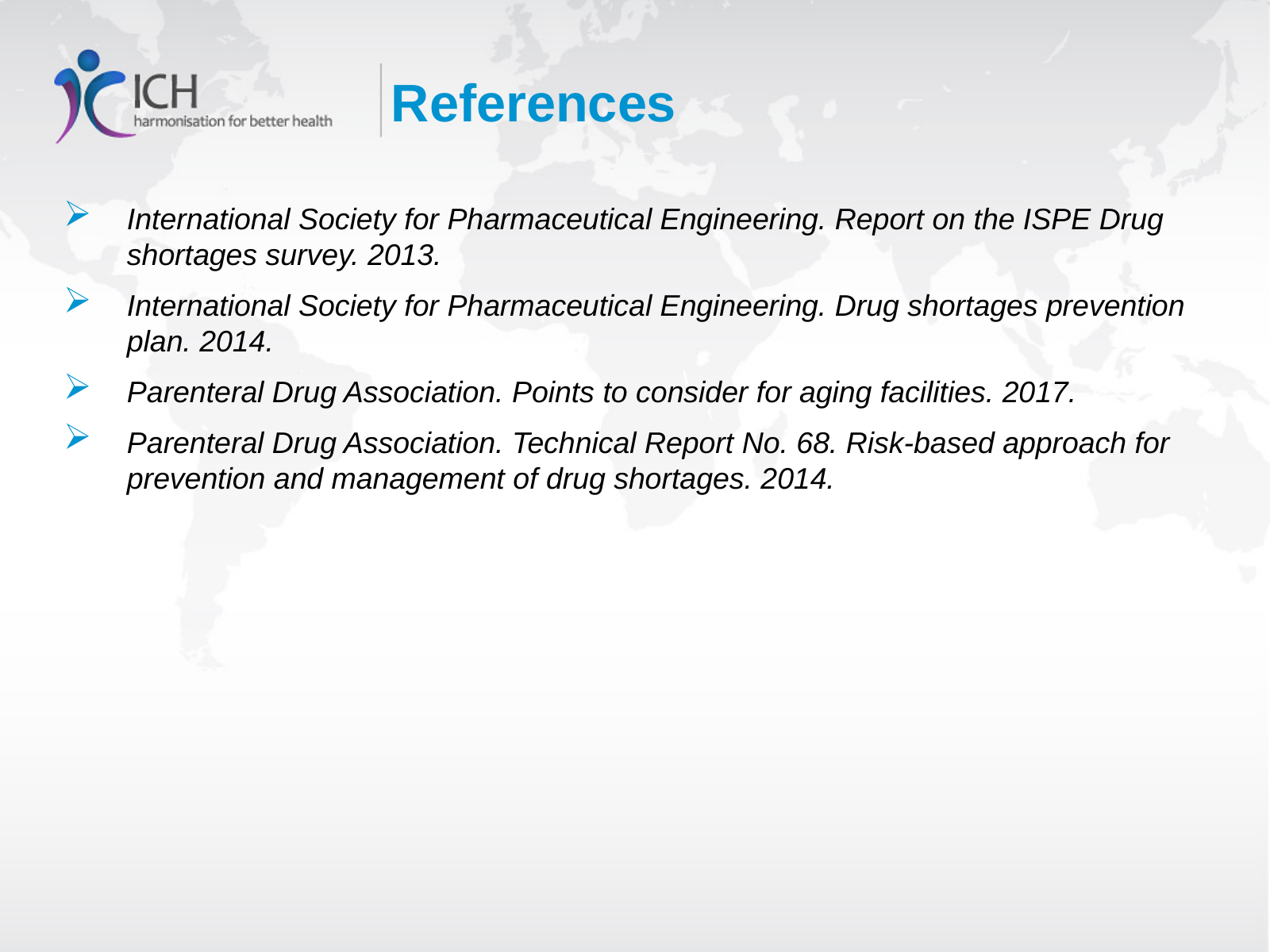

# References
International Society for Pharmaceutical Engineering. Report on the ISPE Drug shortages survey. 2013.
International Society for Pharmaceutical Engineering. Drug shortages prevention plan. 2014.
Parenteral Drug Association. Points to consider for aging facilities. 2017.
Parenteral Drug Association. Technical Report No. 68. Risk-based approach for prevention and management of drug shortages. 2014.